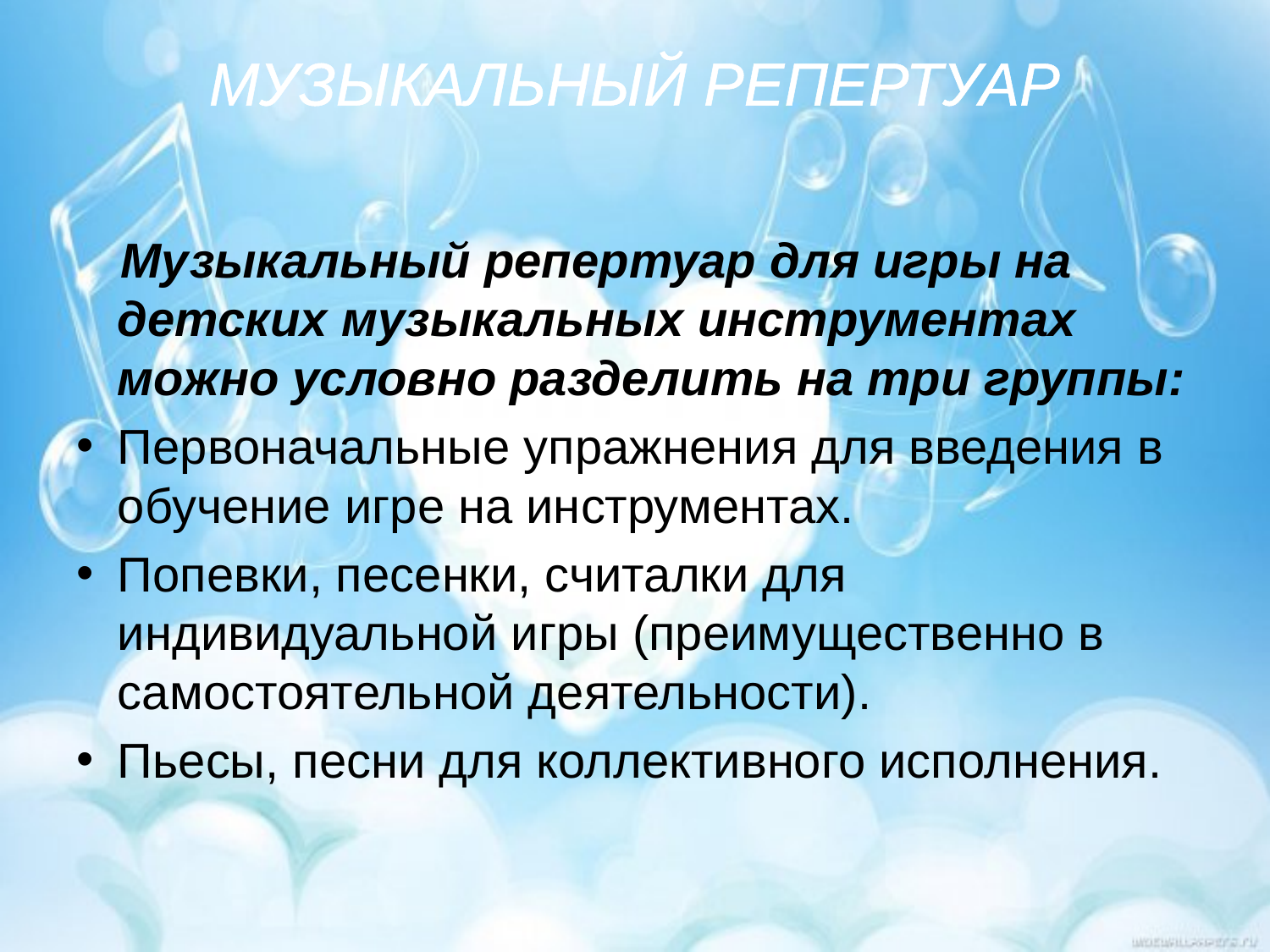

# МУЗЫКАЛЬНЫЙ РЕПЕРТУАР
    Музыкальный репертуар для игры на детских музыкальных инструментах можно условно разделить на три группы:
Первоначальные упражнения для введения в обучение игре на инструментах.
Попевки, песенки, считалки для индивидуальной игры (преимущественно в самостоятельной деятельности).
Пьесы, песни для коллективного исполнения.